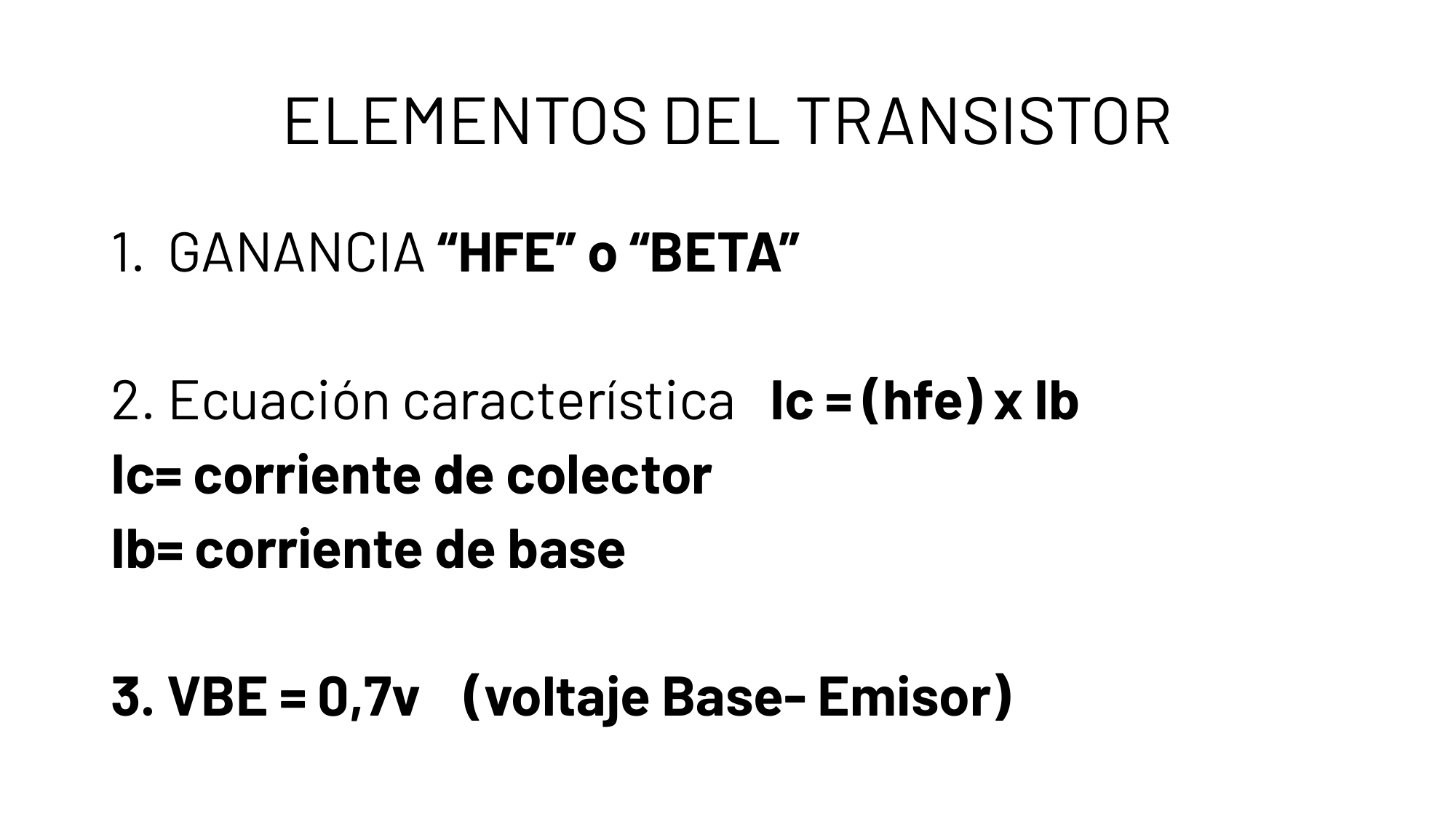

# ELEMENTOS DEL TRANSISTOR
GANANCIA “HFE” o “BETA”

Ecuación característica   Ic = (hfe) x Ib
Ic= corriente de colector
Ib= corriente de base

3. VBE = 0,7v    (voltaje Base- Emisor)